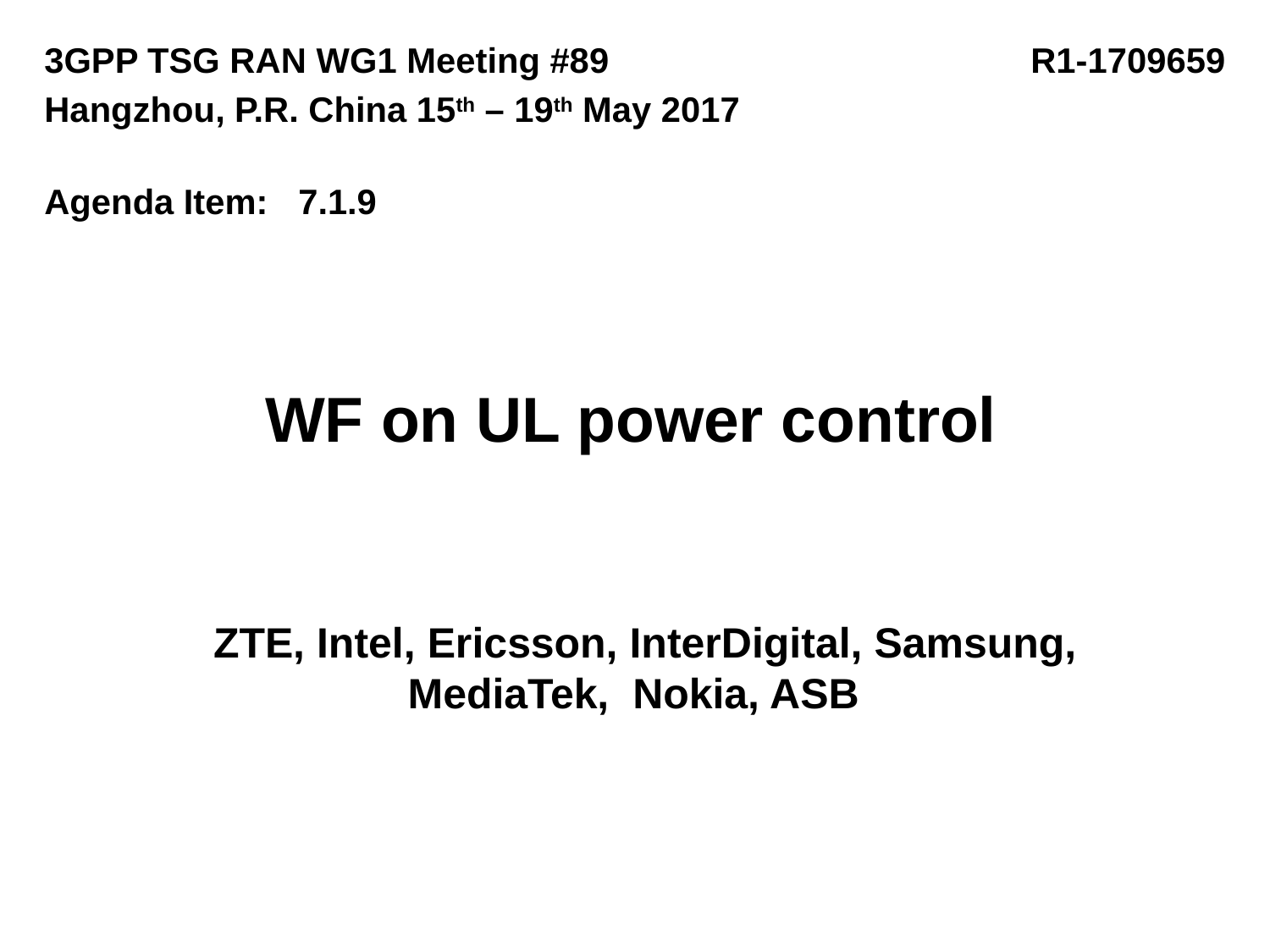

3GPP TSG RAN WG1 Meeting #89			          R1-1709659
Hangzhou, P.R. China 15th – 19th May 2017

Agenda Item:	7.1.9

# WF on UL power control
ZTE, Intel, Ericsson, InterDigital, Samsung, MediaTek,  Nokia, ASB